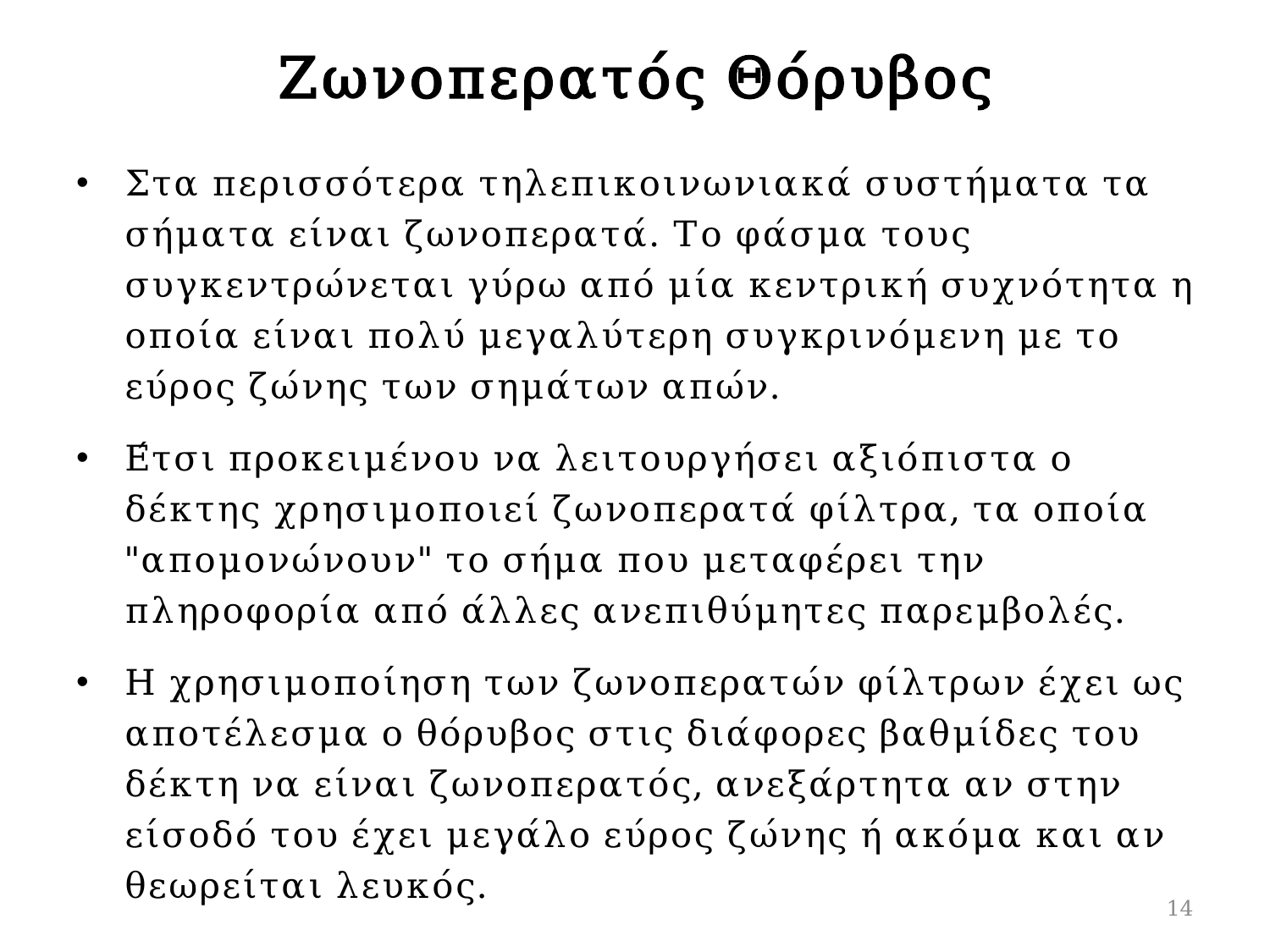

# Ζωνοπερατός Θόρυβος
Στα περισσότερα τηλεπικοινωνιακά συστήματα τα σήματα είναι ζωνοπερατά. Το φάσμα τους συγκεντρώνεται γύρω από μία κεντρική συχνότητα η οποία είναι πολύ μεγαλύτερη συγκρινόμενη με το εύρος ζώνης των σημάτων απών.
Έτσι προκειμένου να λειτουργήσει αξιόπιστα ο δέκτης χρησιμοποιεί ζωνοπερατά φίλτρα, τα οποία "απομονώνουν" το σήμα που μεταφέρει την πληροφορία από άλλες ανεπιθύμητες παρεμβολές.
Η χρησιμοποίηση των ζωνοπερατών φίλτρων έχει ως αποτέλεσμα ο θόρυβος στις διάφορες βαθμίδες του δέκτη να είναι ζωνοπερατός, ανεξάρτητα αν στην είσοδό του έχει μεγάλο εύρος ζώνης ή ακόμα και αν θεωρείται λευκός.
14